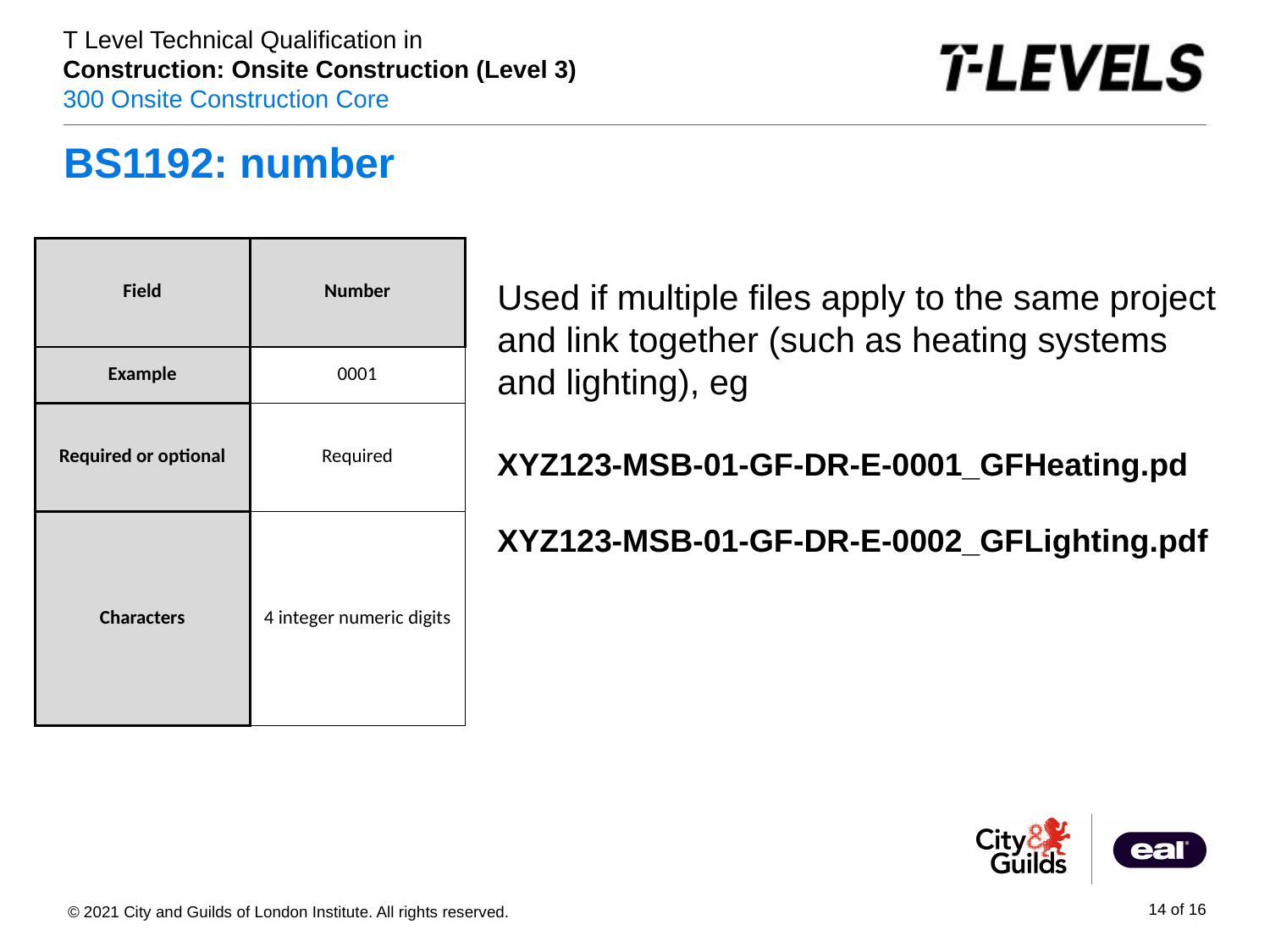

# BS1192: number

Used if multiple files apply to the same project and link together (such as heating systems and lighting), eg

XYZ123-MSB-01-GF-DR-E-0001_GFHeating.pd

XYZ123-MSB-01-GF-DR-E-0002_GFLighting.pdf

| Field | Number |
| --- | --- |
| Example | 0001 |
| Required or optional | Required |
| Characters | 4 integer numeric digits |